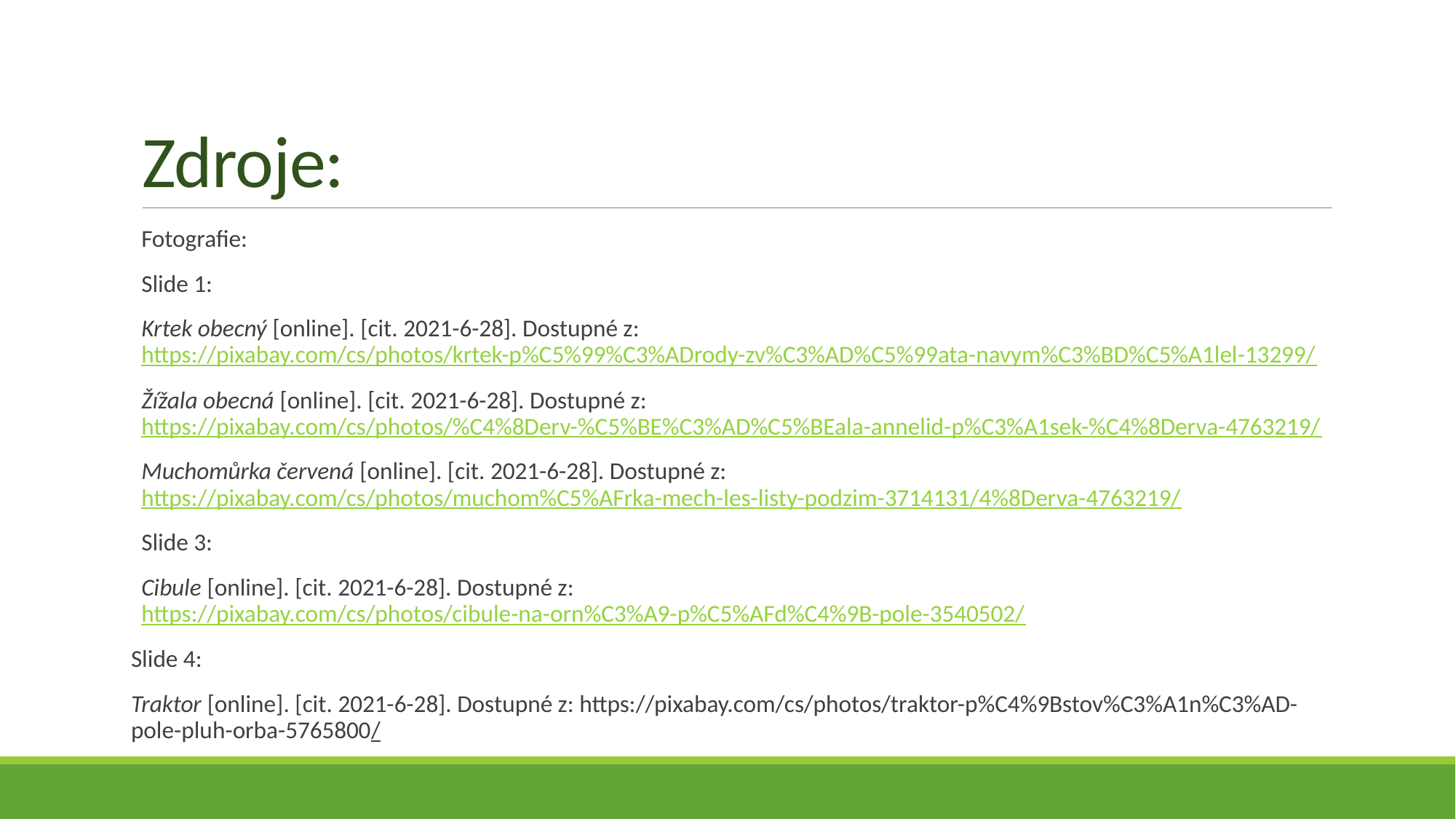

# Zdroje:
Fotografie:
Slide 1:
Krtek obecný [online]. [cit. 2021-6-28]. Dostupné z: https://pixabay.com/cs/photos/krtek-p%C5%99%C3%ADrody-zv%C3%AD%C5%99ata-navym%C3%BD%C5%A1lel-13299/
Žížala obecná [online]. [cit. 2021-6-28]. Dostupné z: https://pixabay.com/cs/photos/%C4%8Derv-%C5%BE%C3%AD%C5%BEala-annelid-p%C3%A1sek-%C4%8Derva-4763219/
Muchomůrka červená [online]. [cit. 2021-6-28]. Dostupné z: https://pixabay.com/cs/photos/muchom%C5%AFrka-mech-les-listy-podzim-3714131/4%8Derva-4763219/
Slide 3:
Cibule [online]. [cit. 2021-6-28]. Dostupné z: https://pixabay.com/cs/photos/cibule-na-orn%C3%A9-p%C5%AFd%C4%9B-pole-3540502/
Slide 4:
Traktor [online]. [cit. 2021-6-28]. Dostupné z: https://pixabay.com/cs/photos/traktor-p%C4%9Bstov%C3%A1n%C3%AD-pole-pluh-orba-5765800/